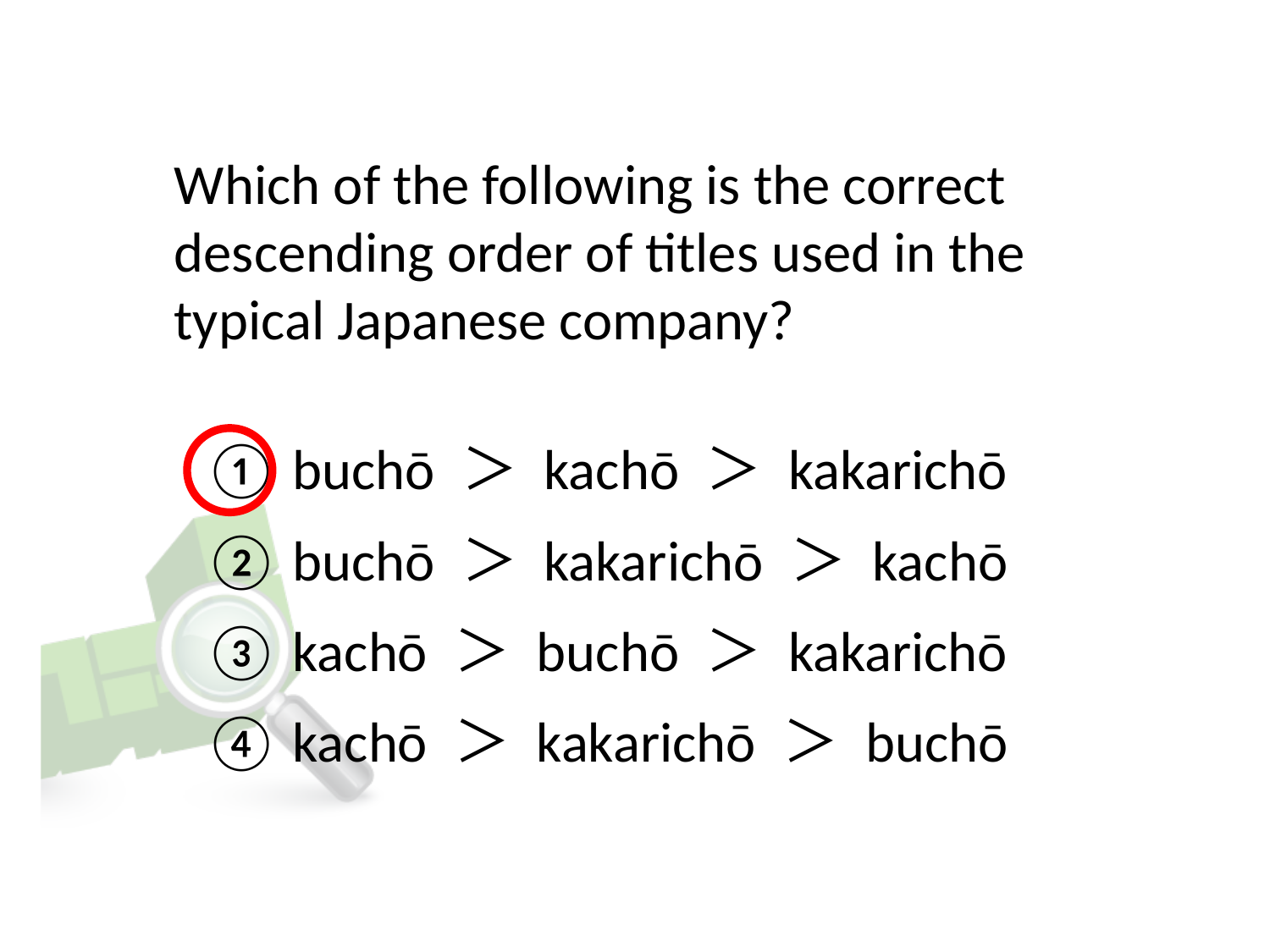

# Which of the following is the correct descending order of titles used in the typical Japanese company?
① buchō ＞ kachō ＞ kakarichō
② buchō ＞ kakarichō ＞ kachō
③ kachō ＞ buchō ＞ kakarichō
④ kachō ＞ kakarichō ＞ buchō